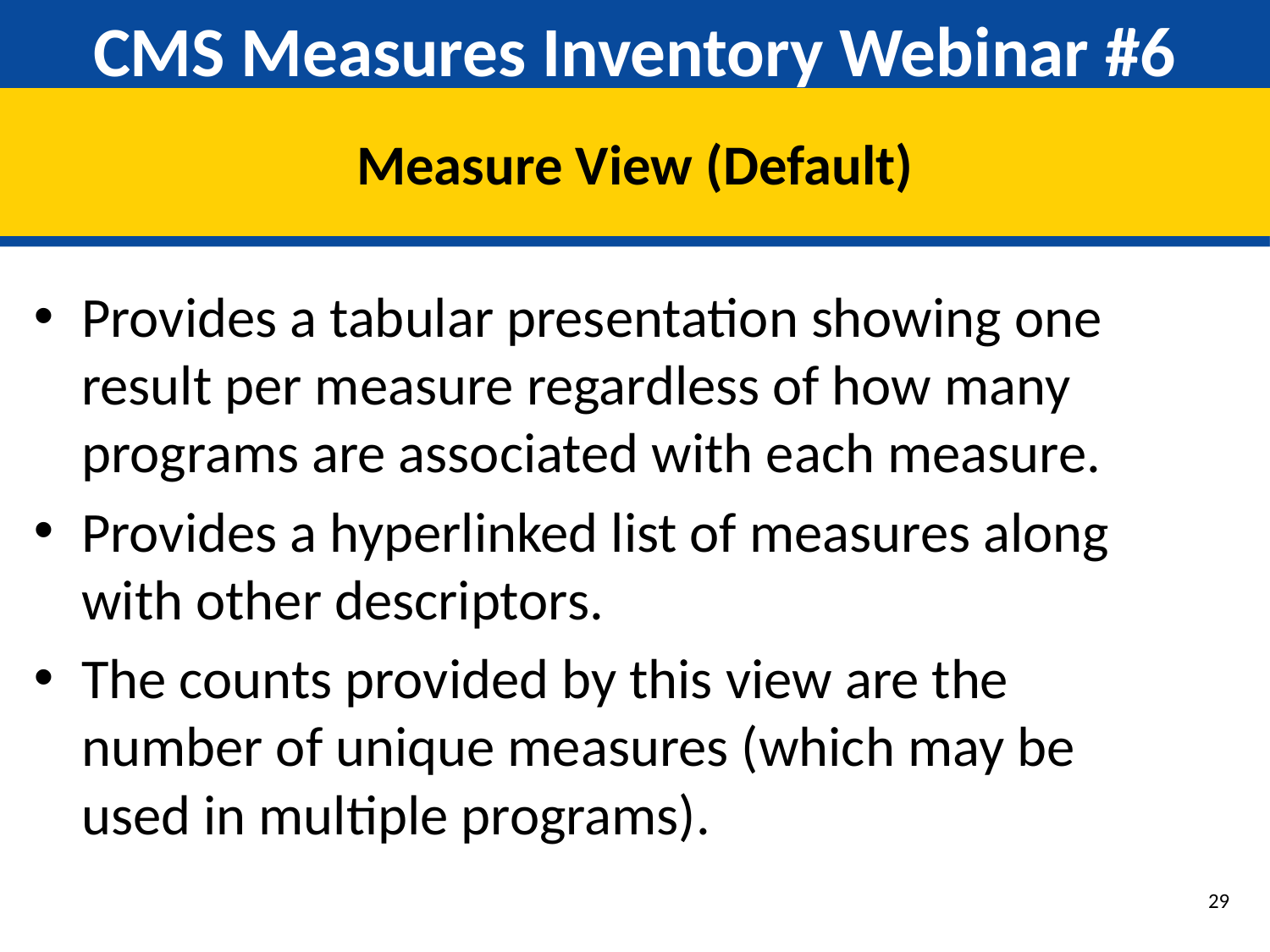

# CMS Measures Inventory Webinar #6
Measure View (Default)
Provides a tabular presentation showing one result per measure regardless of how many programs are associated with each measure.
Provides a hyperlinked list of measures along with other descriptors.
The counts provided by this view are the number of unique measures (which may be used in multiple programs).